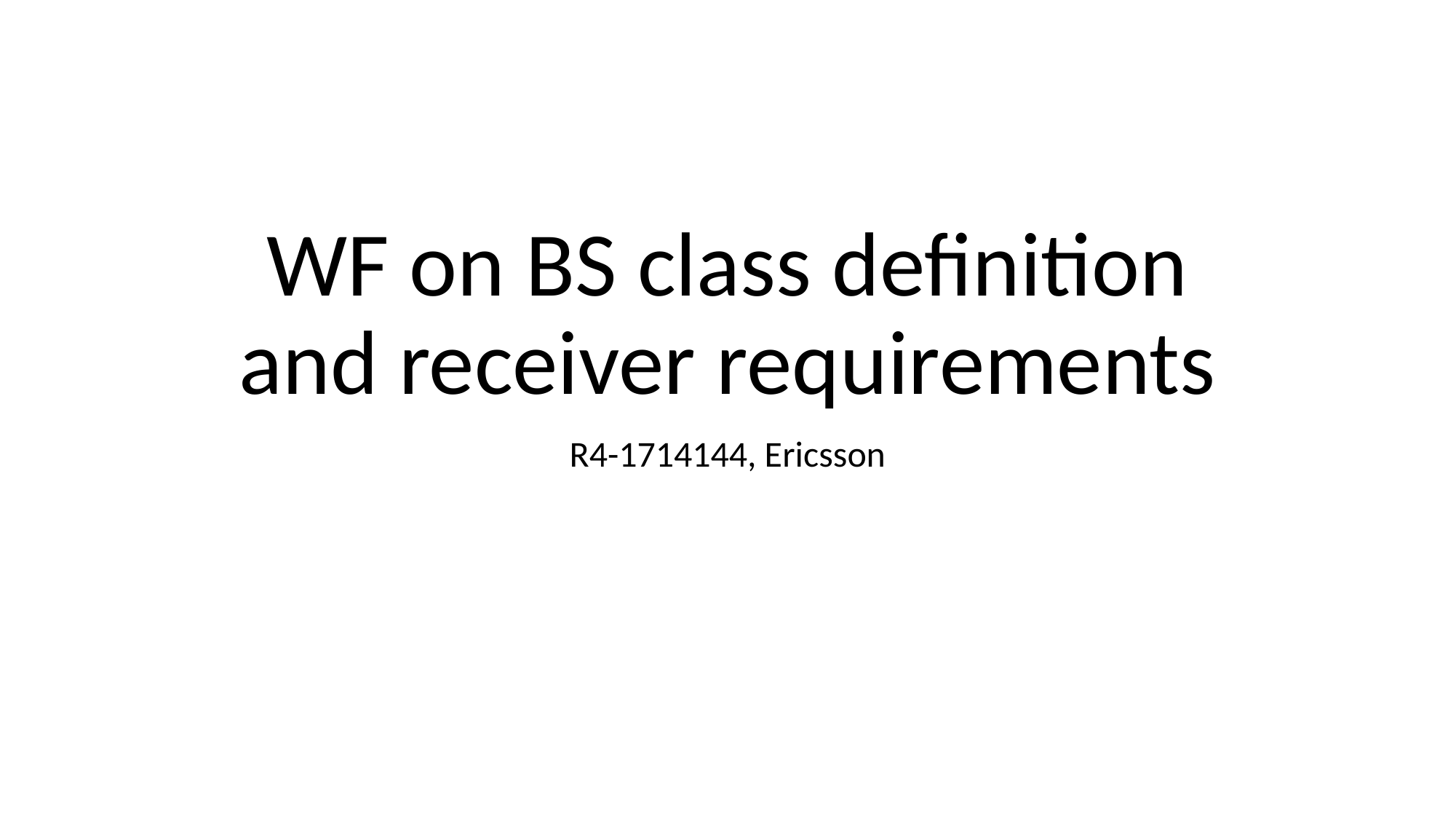

# WF on BS class definition and receiver requirements
R4-1714144, Ericsson